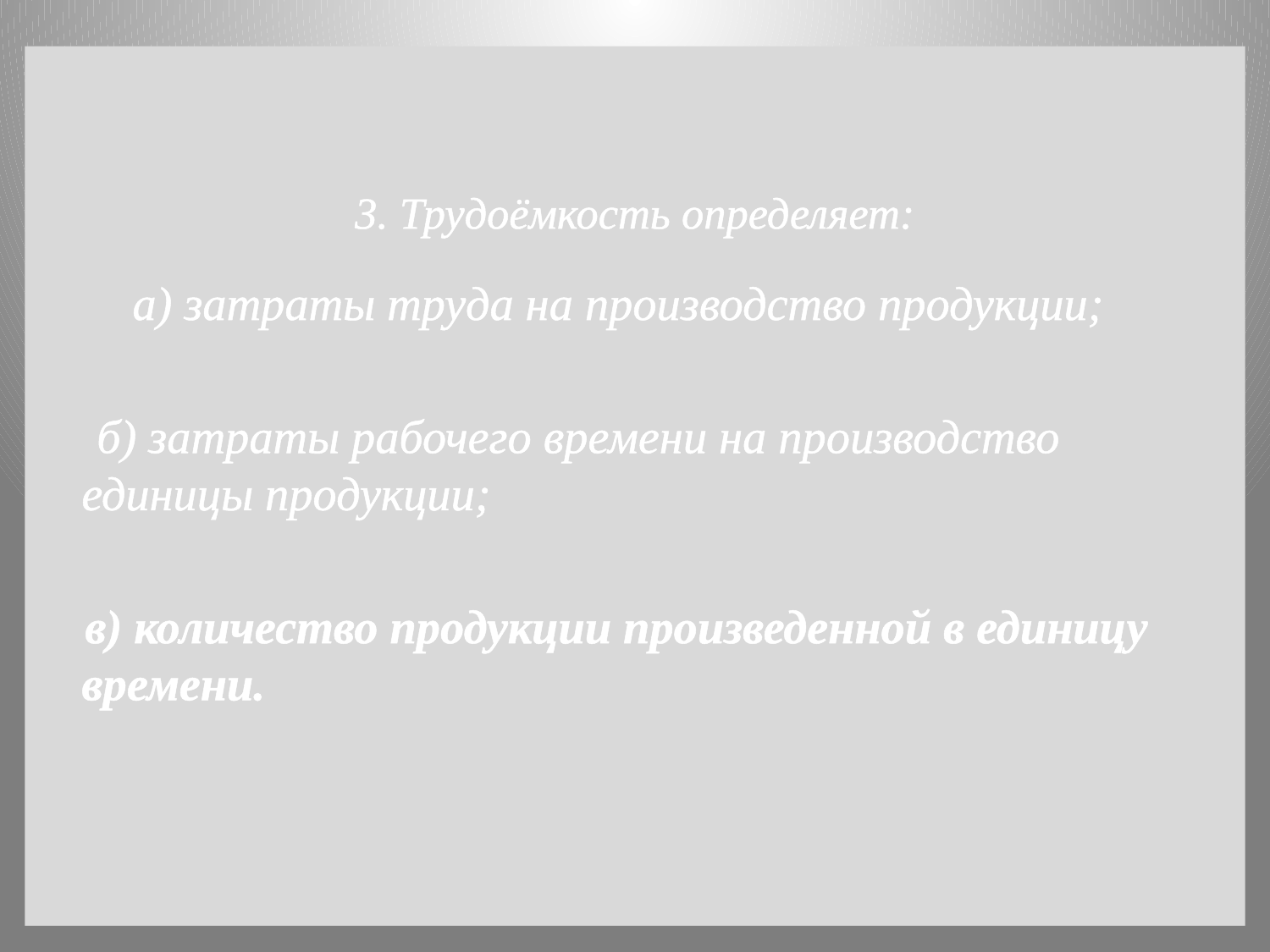

3. Трудоёмкость определяет:

        а) затраты труда на производство продукции;

     б) затраты рабочего времени на производство единицы продукции;

    в) количество продукции произведенной в единицу времени.